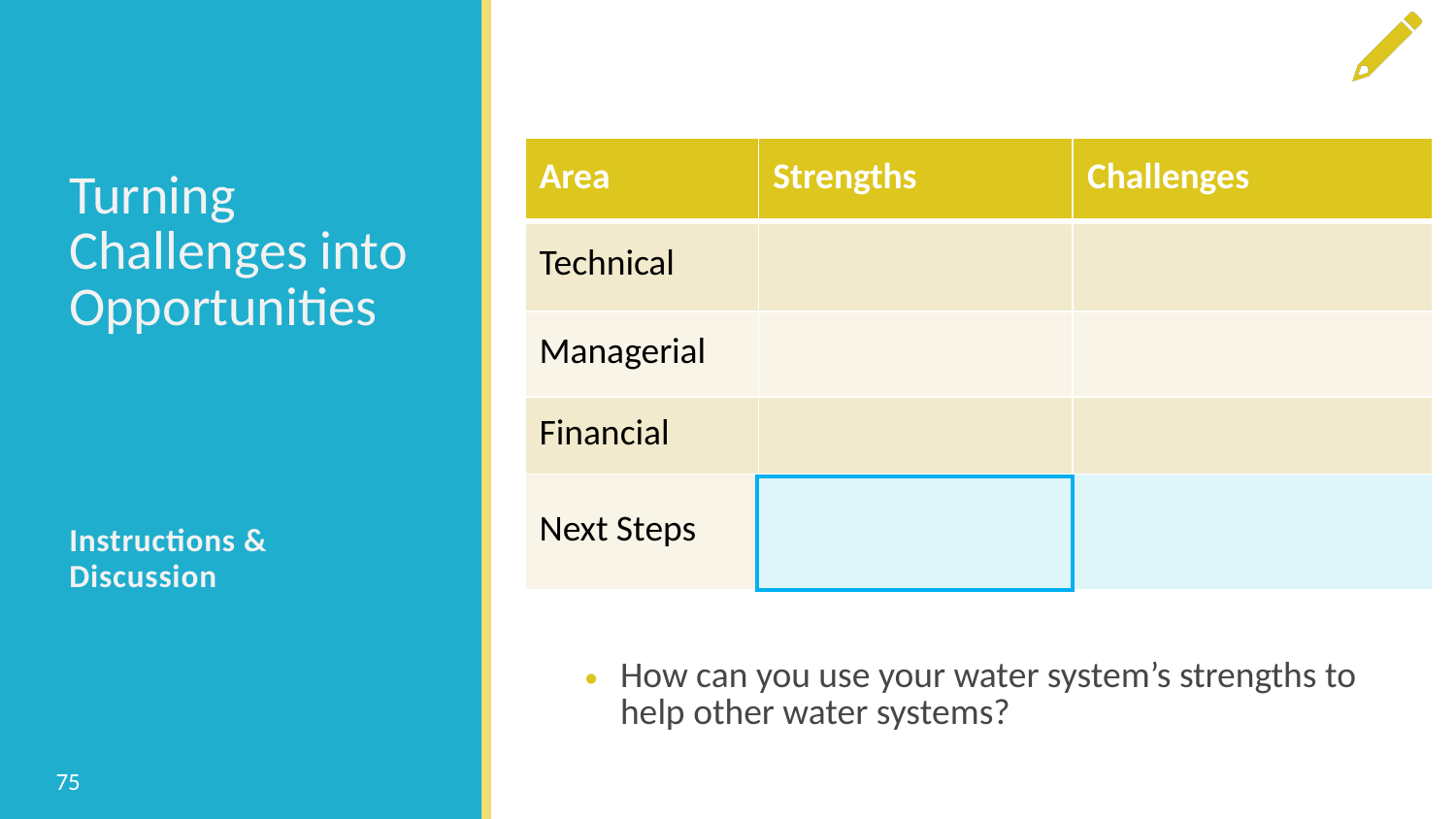

# Turning Challenges into Opportunities

How can you use your water system’s strengths to help other water systems?
| Area | Strengths | Challenges |
| --- | --- | --- |
| Technical |  |  |
| Managerial |  |  |
| Financial |  |  |
| Next Steps |  |  |

Instructions & Discussion
75